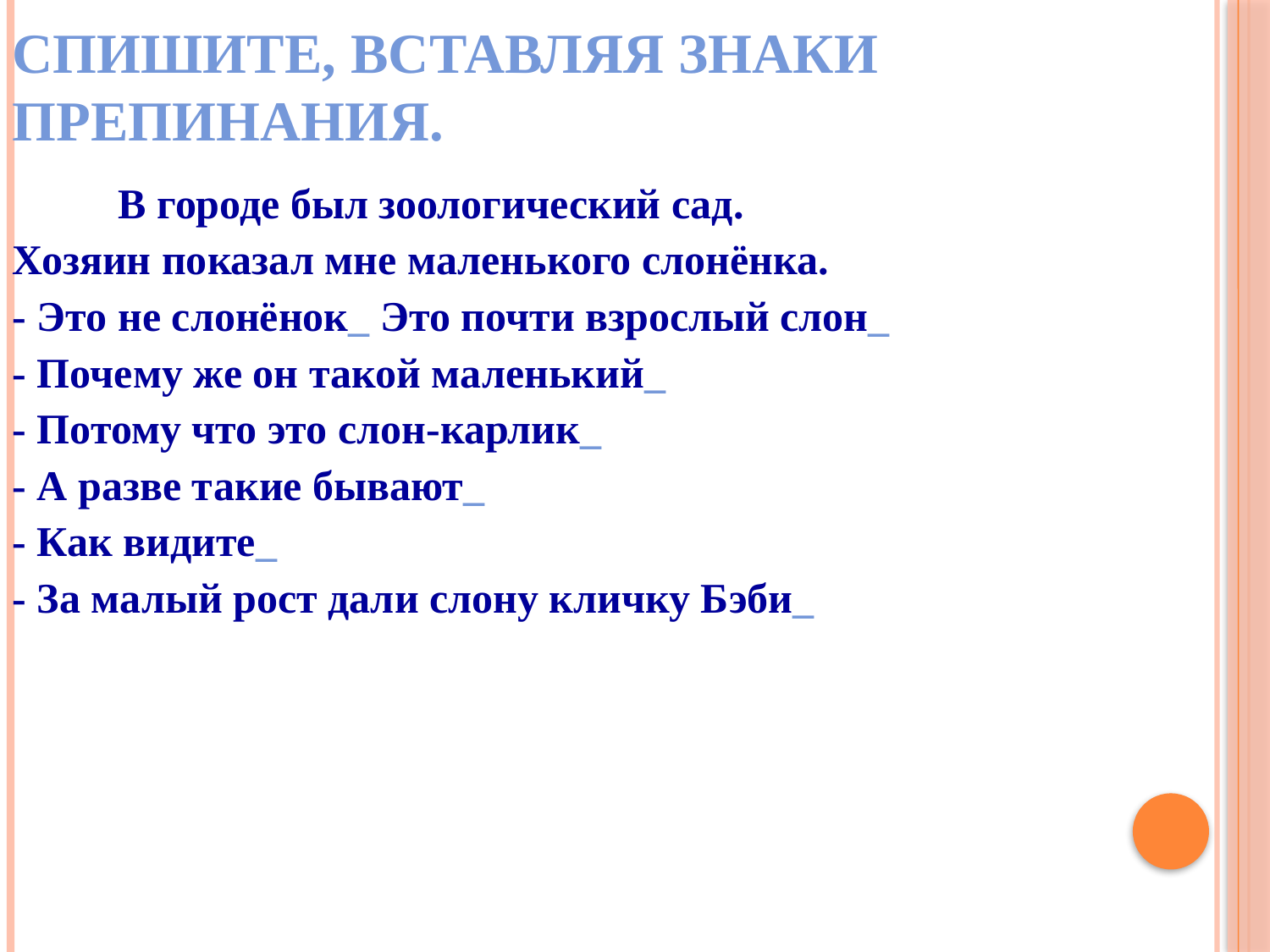

Спишите, вставляя знаки препинания.
          В городе был зоологический сад.
Хозяин показал мне маленького слонёнка.
- Это не слонёнок_ Это почти взрослый слон_
- Почему же он такой маленький_
- Потому что это слон-карлик_
- А разве такие бывают_
- Как видите_
- За малый рост дали слону кличку Бэби_